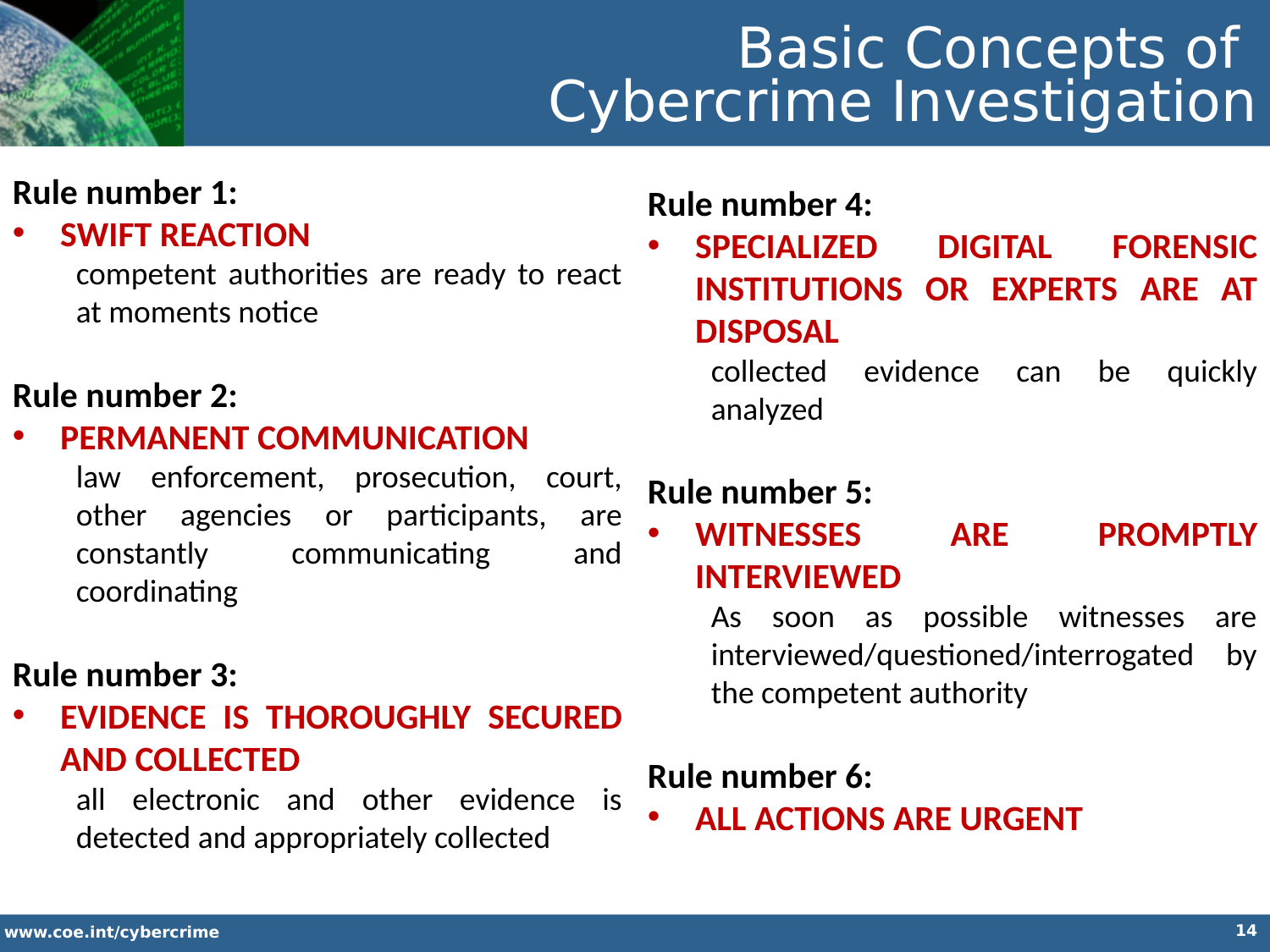

Basic Concepts of
Cybercrime Investigation
Rule number 1:
SWIFT REACTION
competent authorities are ready to react at moments notice

Rule number 2:
PERMANENT COMMUNICATION
law enforcement, prosecution, court, other agencies or participants, are constantly communicating and coordinating

Rule number 3:
EVIDENCE IS THOROUGHLY SECURED AND COLLECTED
all electronic and other evidence is detected and appropriately collected
Rule number 4:
SPECIALIZED DIGITAL FORENSIC INSTITUTIONS OR EXPERTS ARE AT DISPOSAL
collected evidence can be quickly analyzed

Rule number 5:
WITNESSES ARE PROMPTLY INTERVIEWED
As soon as possible witnesses are interviewed/questioned/interrogated by the competent authority

Rule number 6:
ALL ACTIONS ARE URGENT
14